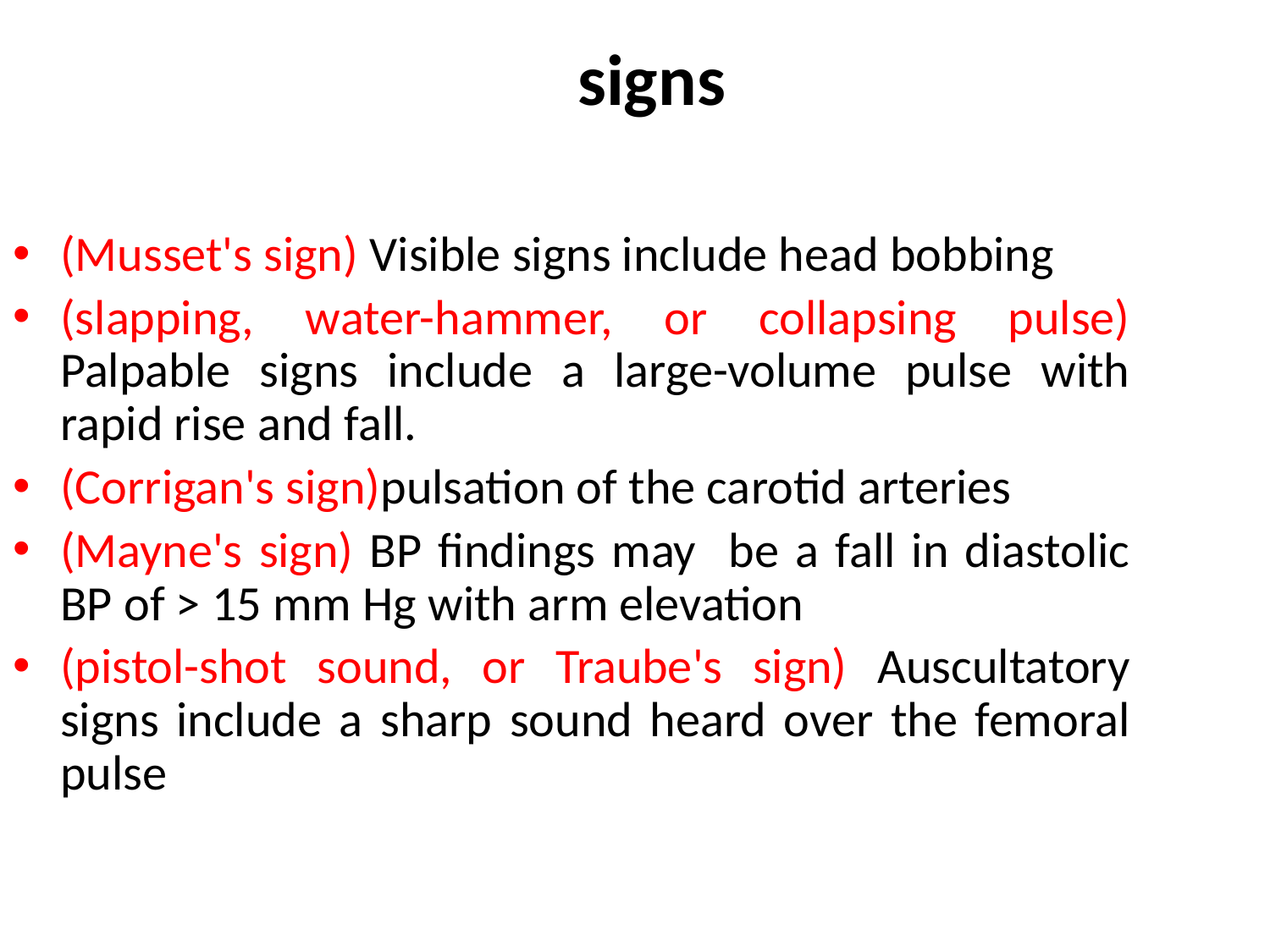

# signs
(Musset's sign) Visible signs include head bobbing
(slapping, water-hammer, or collapsing pulse) Palpable signs include a large-volume pulse with rapid rise and fall.
(Corrigan's sign)pulsation of the carotid arteries
(Mayne's sign) BP findings may  be a fall in diastolic BP of > 15 mm Hg with arm elevation
(pistol-shot sound, or Traube's sign) Auscultatory signs include a sharp sound heard over the femoral pulse